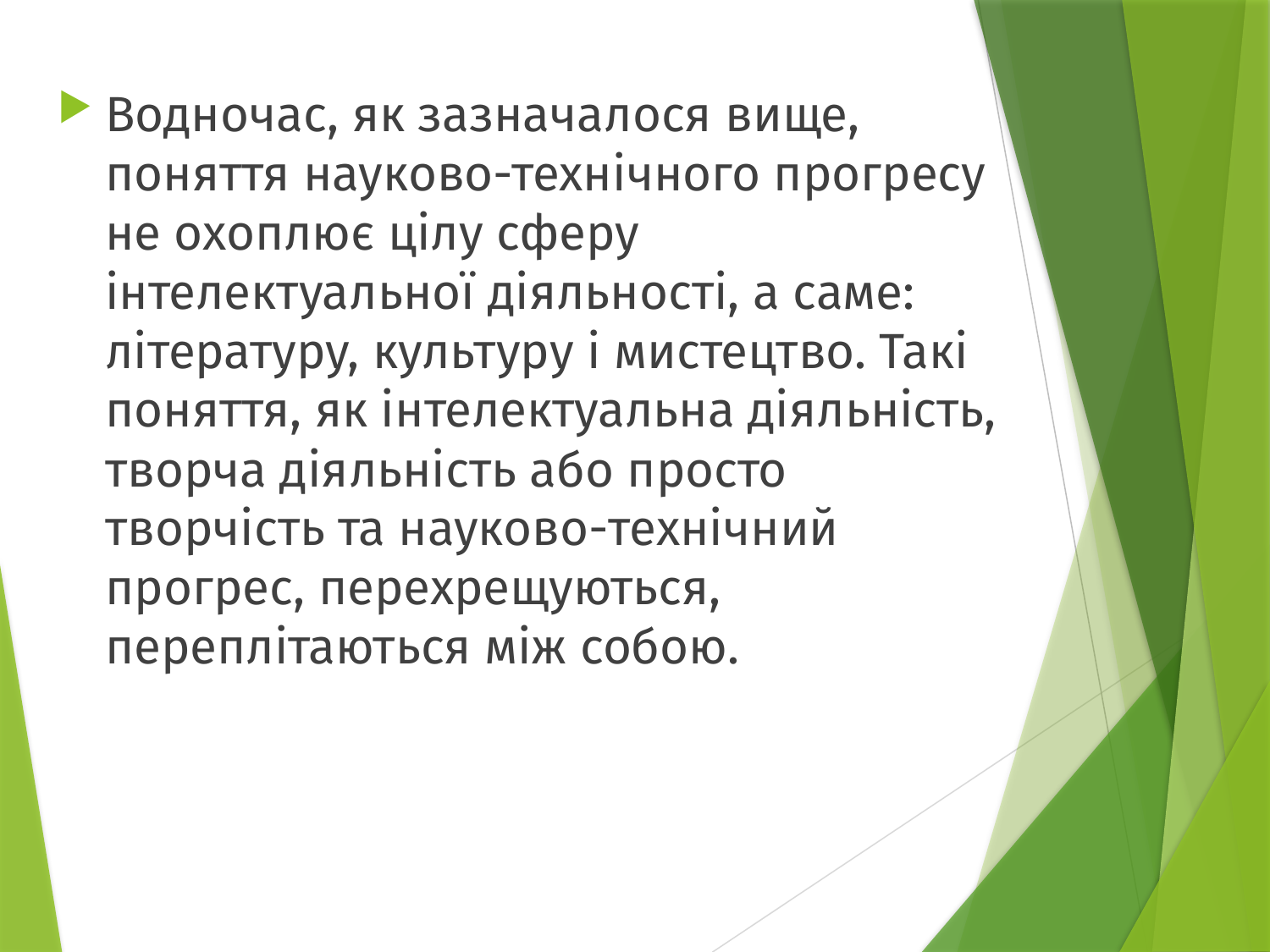

Водночас, як зазначалося вище, поняття науково-технічного прогресу не охоплює цілу сферу інтелектуальної діяльності, а саме: літературу, культуру і мистецтво. Такі поняття, як інтелектуальна діяльність, творча діяльність або просто творчість та науково-технічний прогрес, перехрещуються, переплітаються між собою.